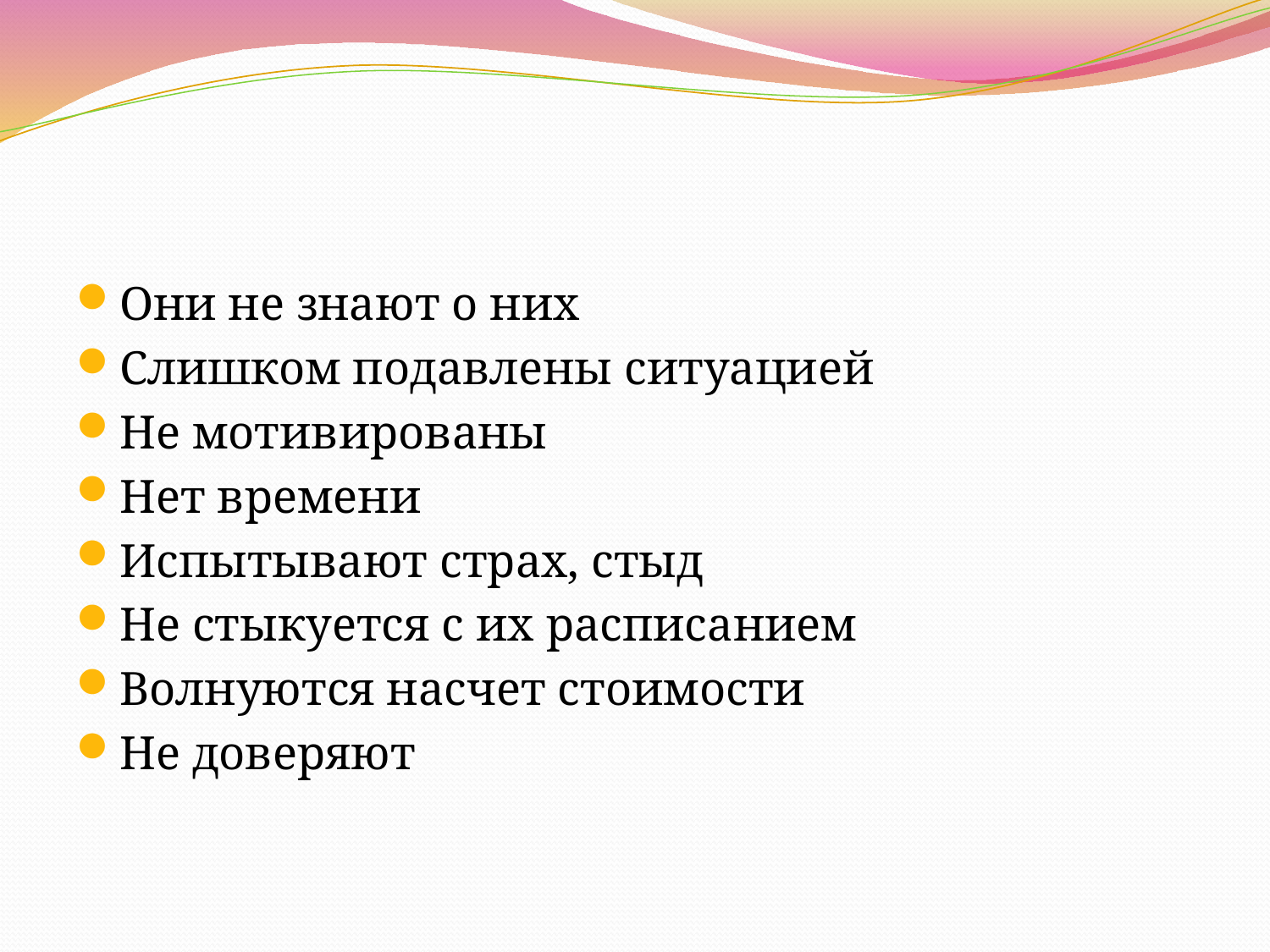

#
Они не знают о них
Слишком подавлены ситуацией
Не мотивированы
Нет времени
Испытывают страх, стыд
Не стыкуется с их расписанием
Волнуются насчет стоимости
Не доверяют